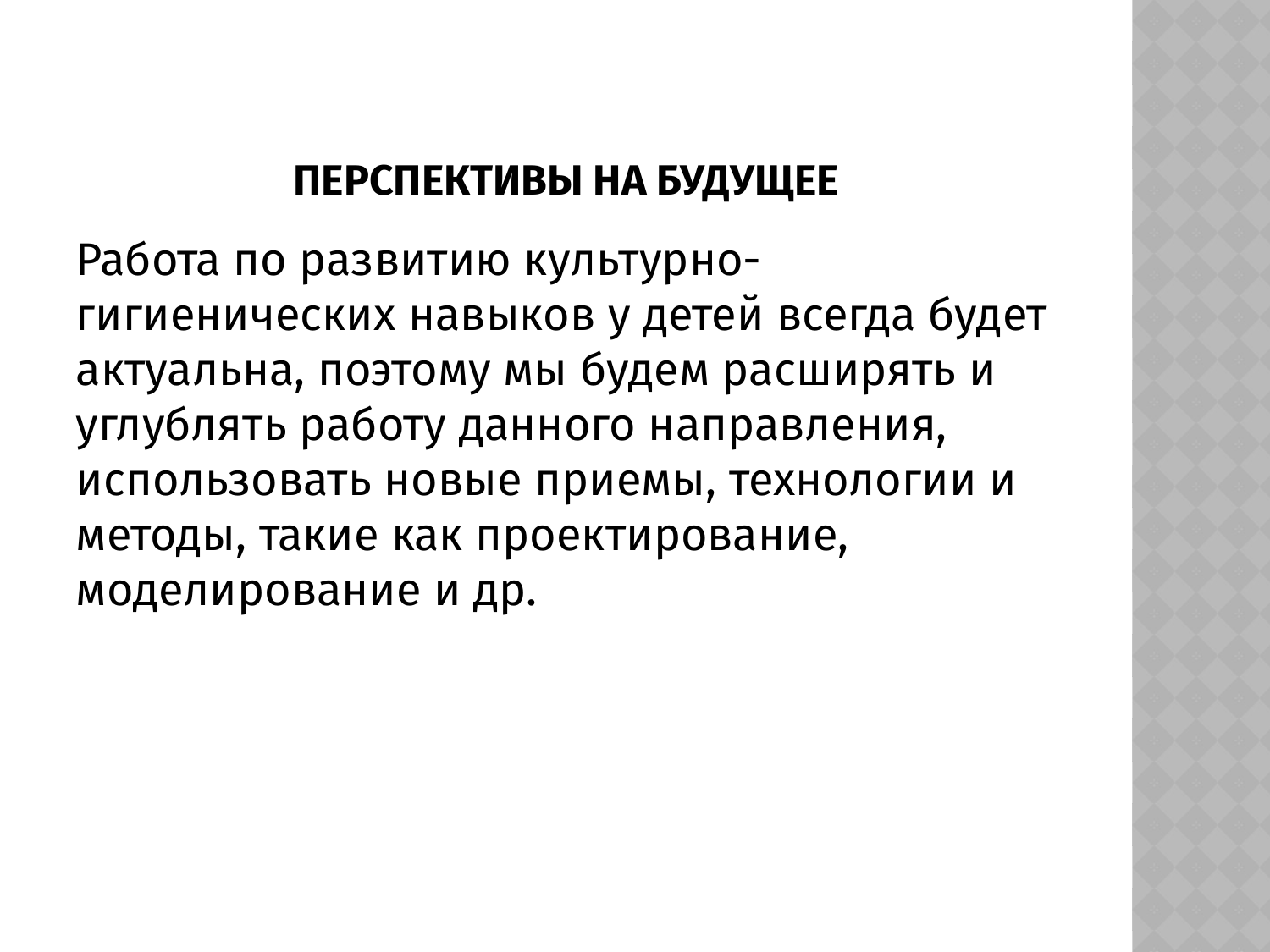

# Перспективы на будущее
Работа по развитию культурно-гигиенических навыков у детей всегда будет актуальна, поэтому мы будем расширять и углублять работу данного направления, использовать новые приемы, технологии и методы, такие как проектирование, моделирование и др.